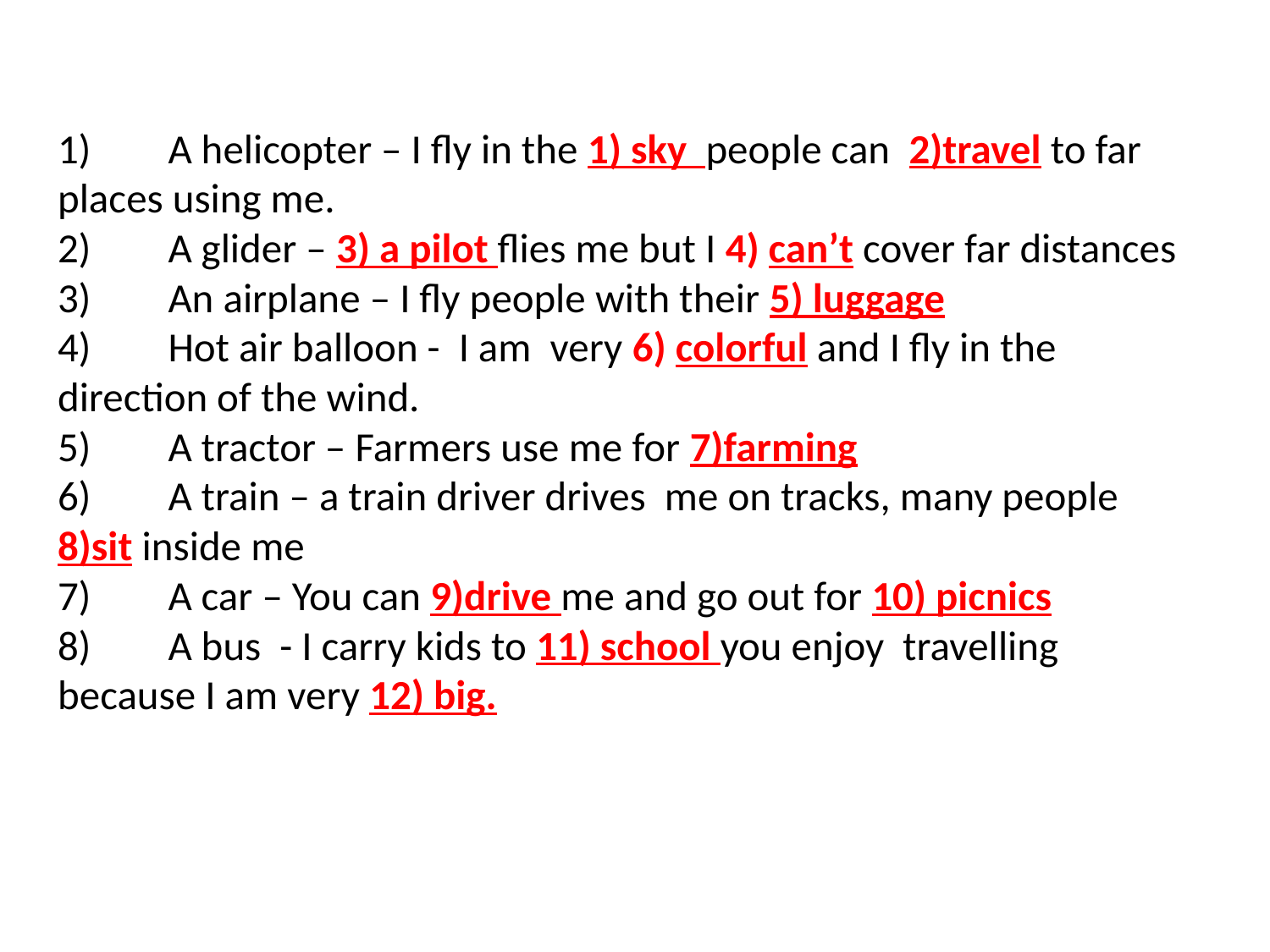

# 1)	A helicopter – I fly in the 1) sky  people can  2)travel to far places using me. 2)	A glider – 3) a pilot flies me but I 4) can’t cover far distances 3)	An airplane – I fly people with their 5) luggage 4)	Hot air balloon -  I am  very 6) colorful and I fly in the direction of the wind. 5)	A tractor – Farmers use me for 7)farming 6)	A train – a train driver drives  me on tracks, many people 8)sit inside me 7)	A car – You can 9)drive me and go out for 10) picnics 8)	A bus  - I carry kids to 11) school you enjoy  travelling because I am very 12) big.